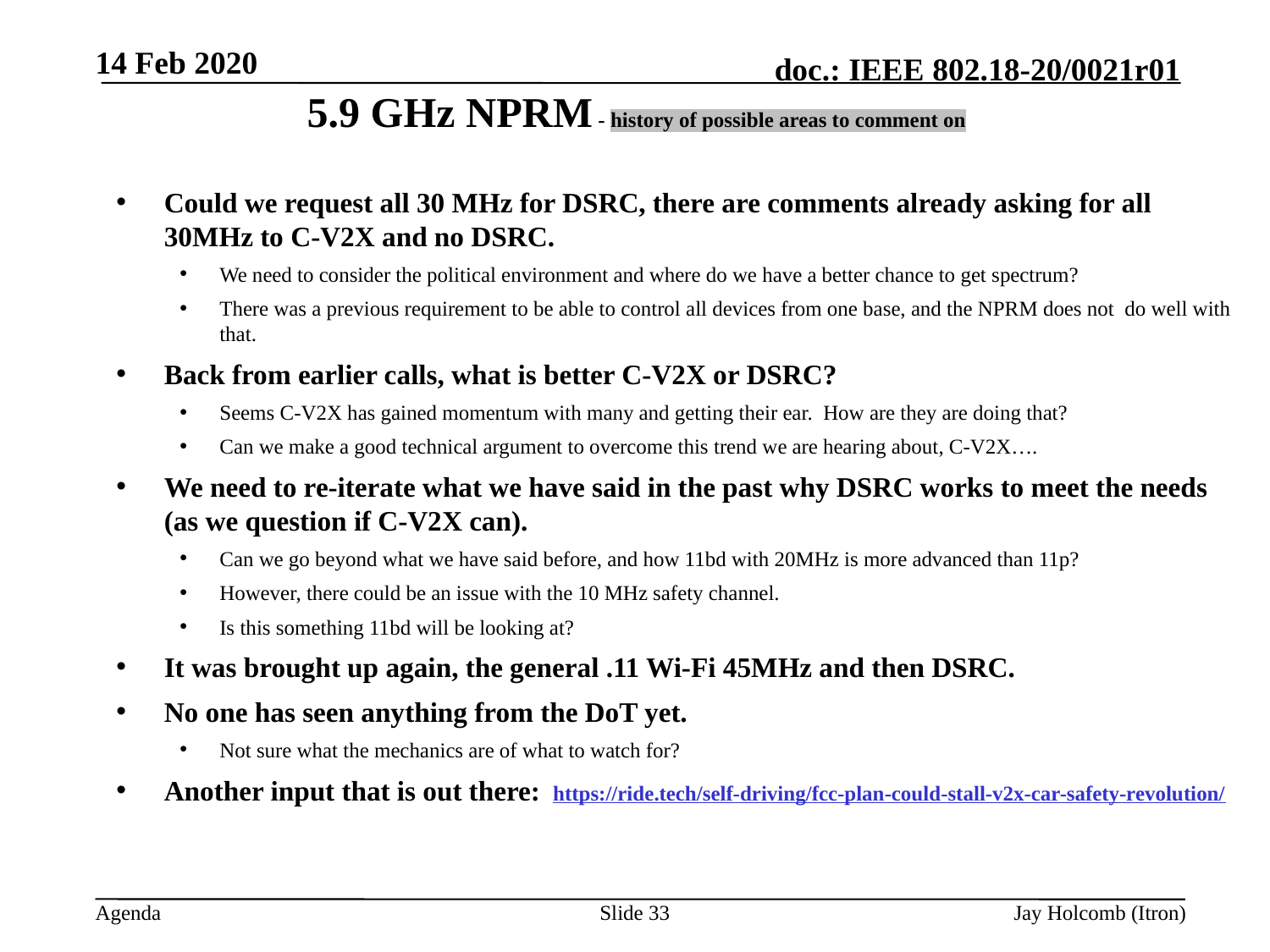

14 Feb 2020
# 5.9 GHz NPRM - history of possible areas to comment on

Could we request all 30 MHz for DSRC, there are comments already asking for all 30MHz to C-V2X and no DSRC.
We need to consider the political environment and where do we have a better chance to get spectrum?
There was a previous requirement to be able to control all devices from one base, and the NPRM does not  do well with that.
Back from earlier calls, what is better C-V2X or DSRC?
Seems C-V2X has gained momentum with many and getting their ear.  How are they are doing that?
Can we make a good technical argument to overcome this trend we are hearing about, C-V2X….
We need to re-iterate what we have said in the past why DSRC works to meet the needs (as we question if C-V2X can).
Can we go beyond what we have said before, and how 11bd with 20MHz is more advanced than 11p?
However, there could be an issue with the 10 MHz safety channel.
Is this something 11bd will be looking at?
It was brought up again, the general .11 Wi-Fi 45MHz and then DSRC.
No one has seen anything from the DoT yet.
Not sure what the mechanics are of what to watch for?
Another input that is out there:  https://ride.tech/self-driving/fcc-plan-could-stall-v2x-car-safety-revolution/
Slide 33
Jay Holcomb (Itron)